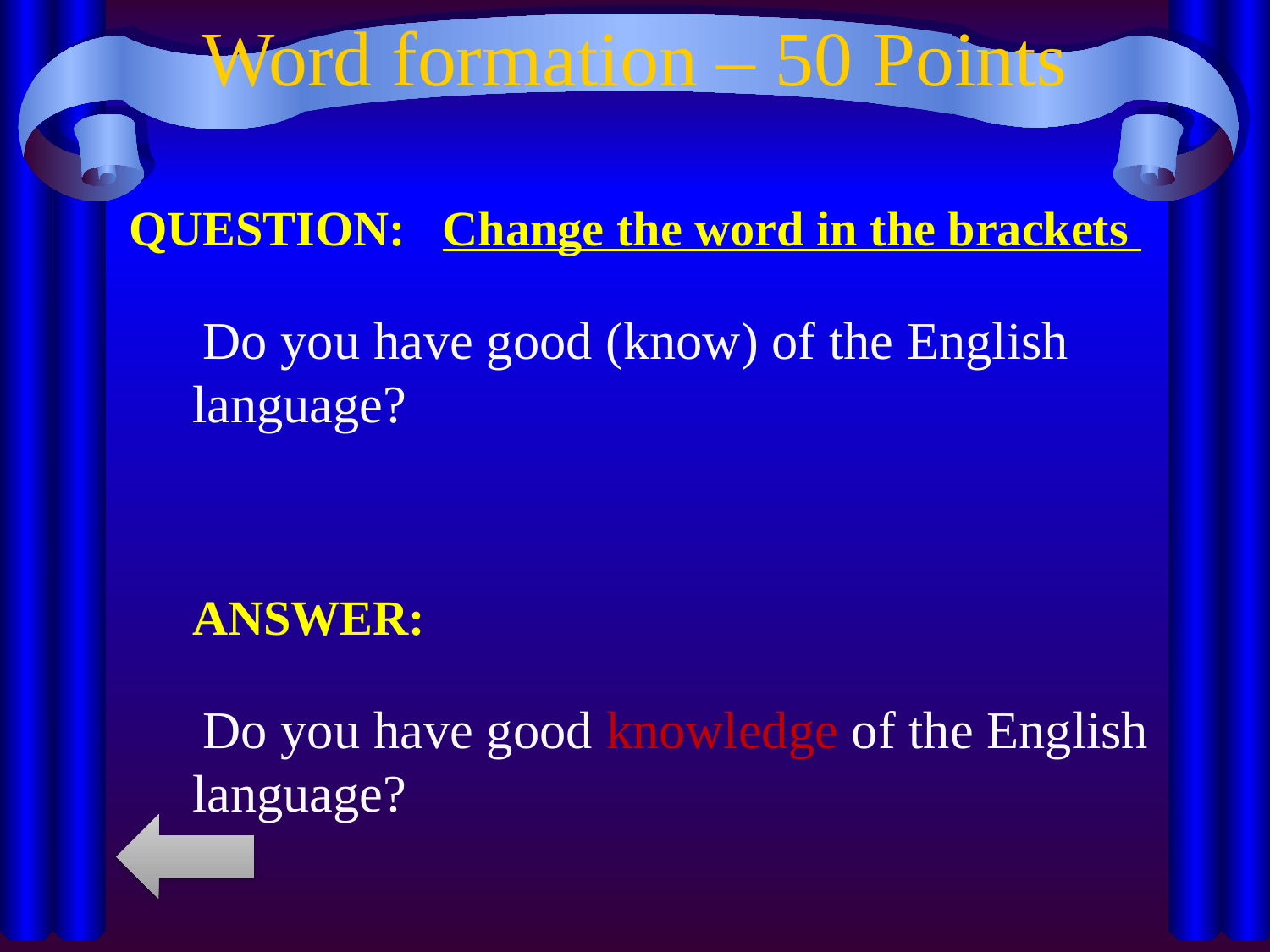

# Word formation – 50 Points
QUESTION:   Change the word in the brackets

 Do you have good (know) of the English language?

ANSWER:

 Do you have good knowledge of the English language?